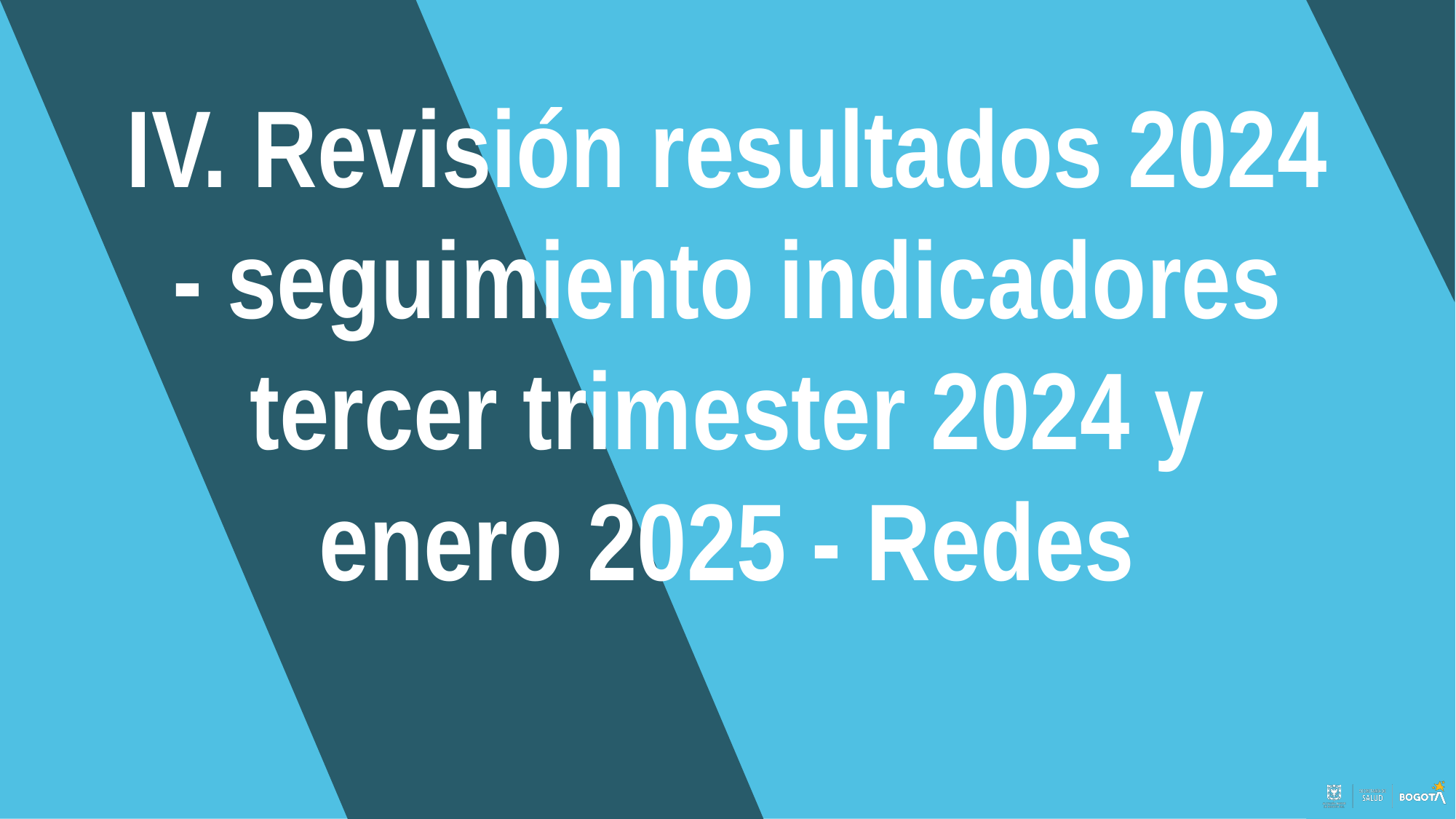

IV. Revisión resultados 2024 - seguimiento indicadores tercer trimester 2024 y enero 2025 - Redes